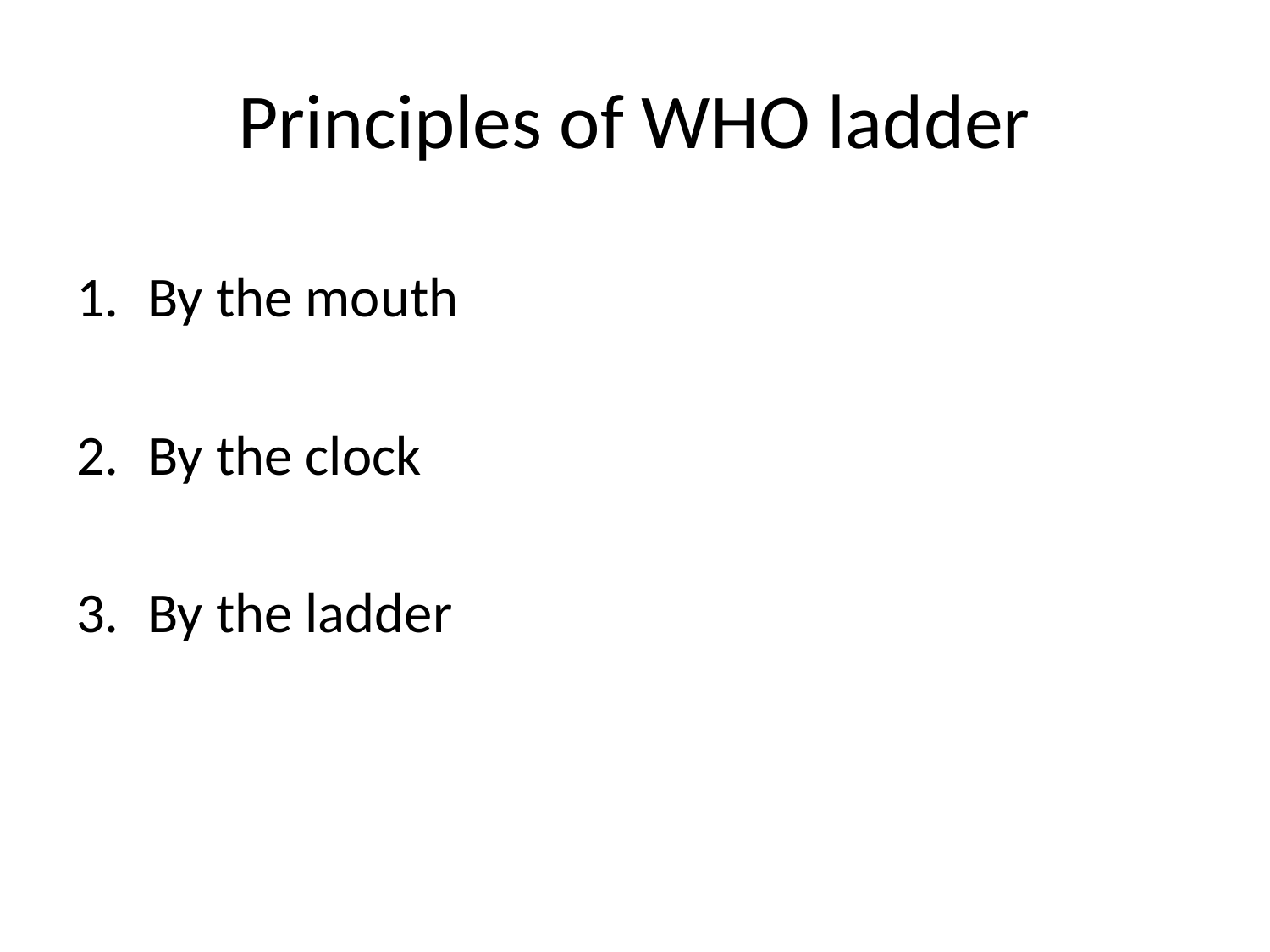

# Principles of WHO ladder
5 wesentliche Grundsätze der Behandlung (7, 14, 16)
By the mouth

By the clock

By the ladder